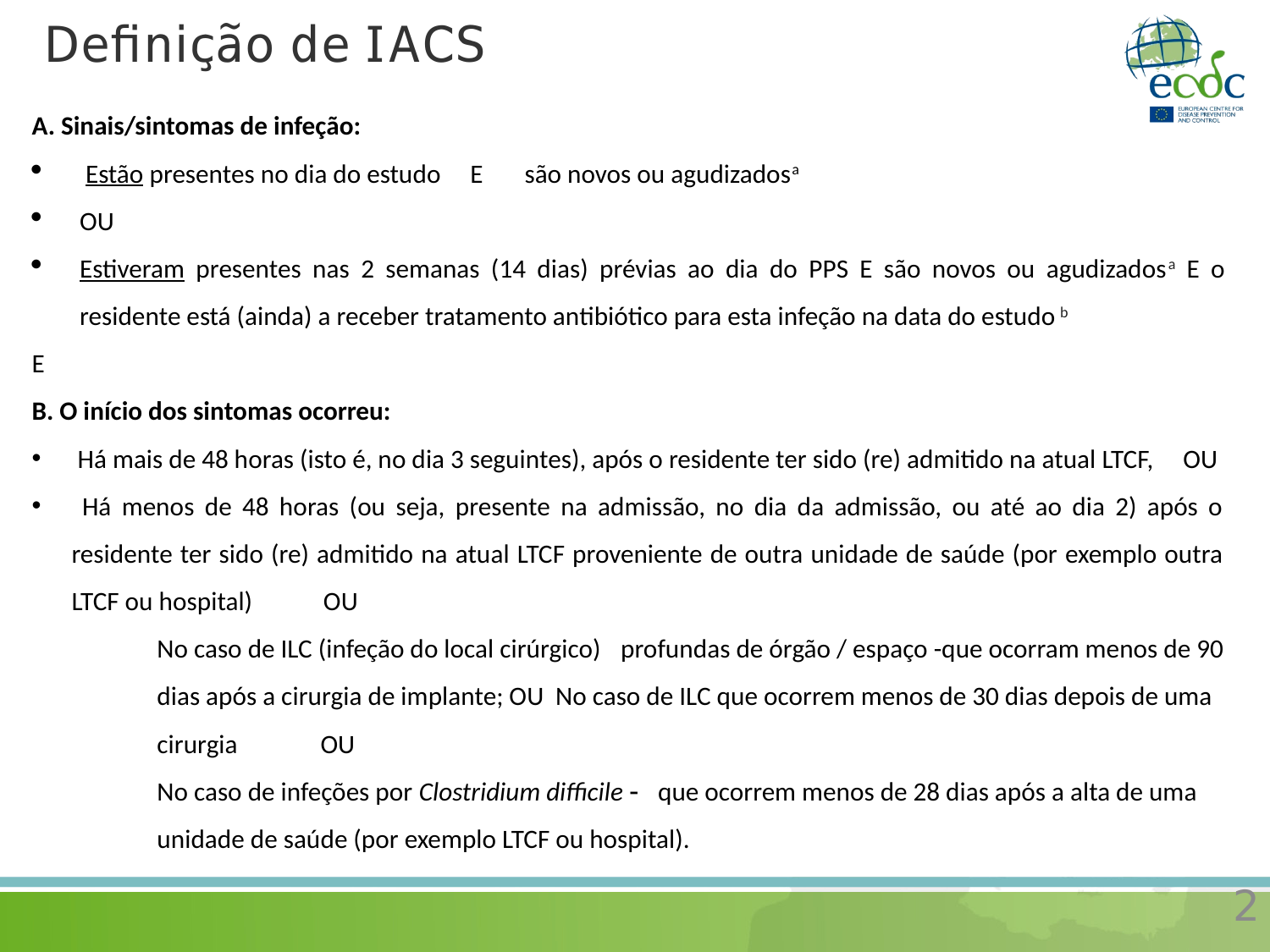

# Definição de IACS
A. Sinais/sintomas de infeção:
 Estão presentes no dia do estudo     E       são novos ou agudizadosa
OU
Estiveram presentes nas 2 semanas (14 dias) prévias ao dia do PPS E são novos ou agudizadosa E o residente está (ainda) a receber tratamento antibiótico para esta infeção na data do estudo b
E
B. O início dos sintomas ocorreu:
 Há mais de 48 horas (isto é, no dia 3 seguintes), após o residente ter sido (re) admitido na atual LTCF,     OU
 Há menos de 48 horas (ou seja, presente na admissão, no dia da admissão, ou até ao dia 2) após o residente ter sido (re) admitido na atual LTCF proveniente de outra unidade de saúde (por exemplo outra LTCF ou hospital)            OU
No caso de ILC (infeção do local cirúrgico)  profundas de órgão / espaço -que ocorram menos de 90 dias após a cirurgia de implante; OU  No caso de ILC que ocorrem menos de 30 dias depois de uma cirurgia              OU
No caso de infeções por Clostridium difficile −  que ocorrem menos de 28 dias após a alta de uma unidade de saúde (por exemplo LTCF ou hospital).
2